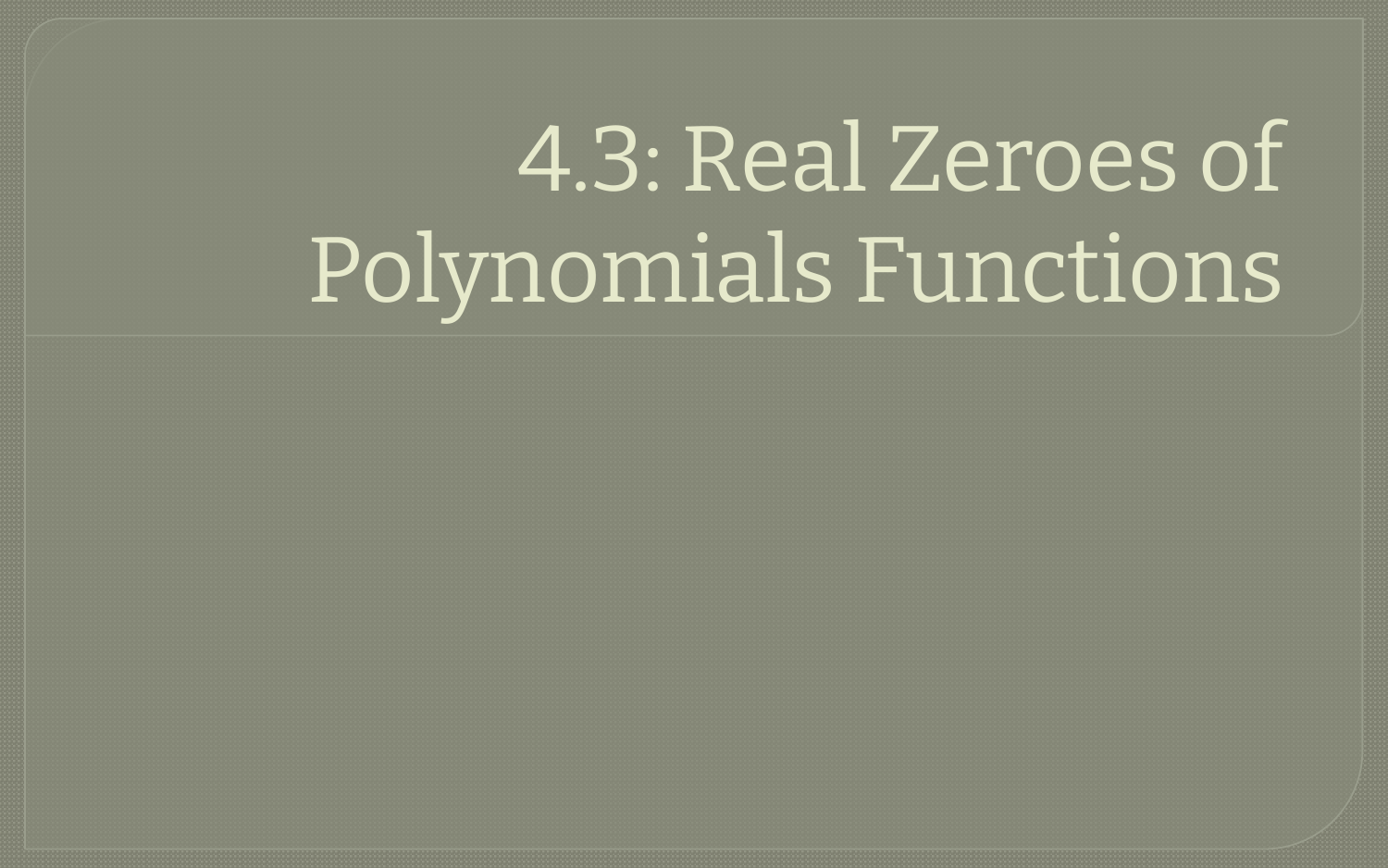

# 4.3: Real Zeroes of Polynomials Functions